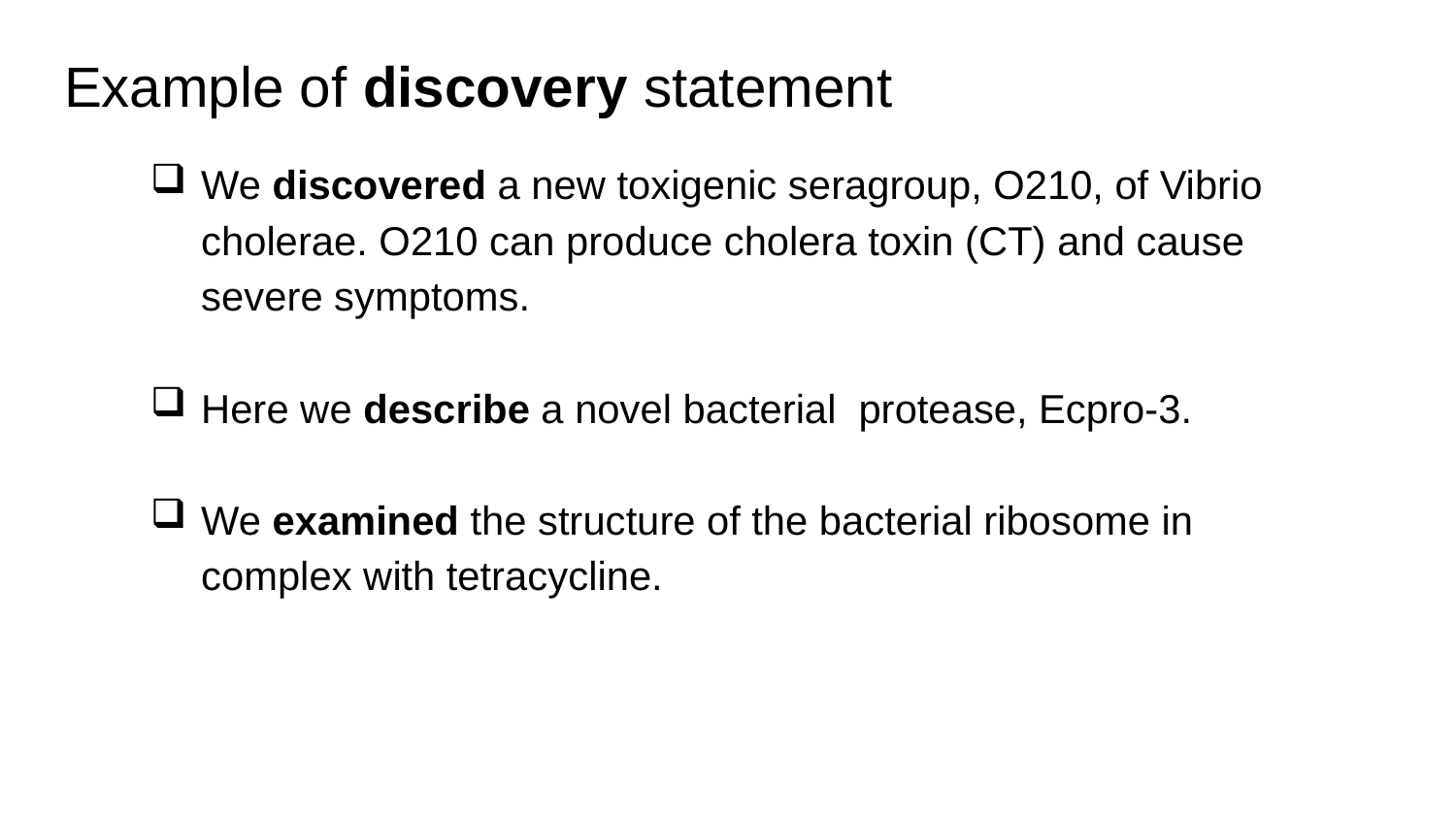

# Example of discovery statement
We discovered a new toxigenic seragroup, O210, of Vibrio cholerae. O210 can produce cholera toxin (CT) and cause severe symptoms.

Here we describe a novel bacterial  protease, Ecpro-3.

We examined the structure of the bacterial ribosome in complex with tetracycline.